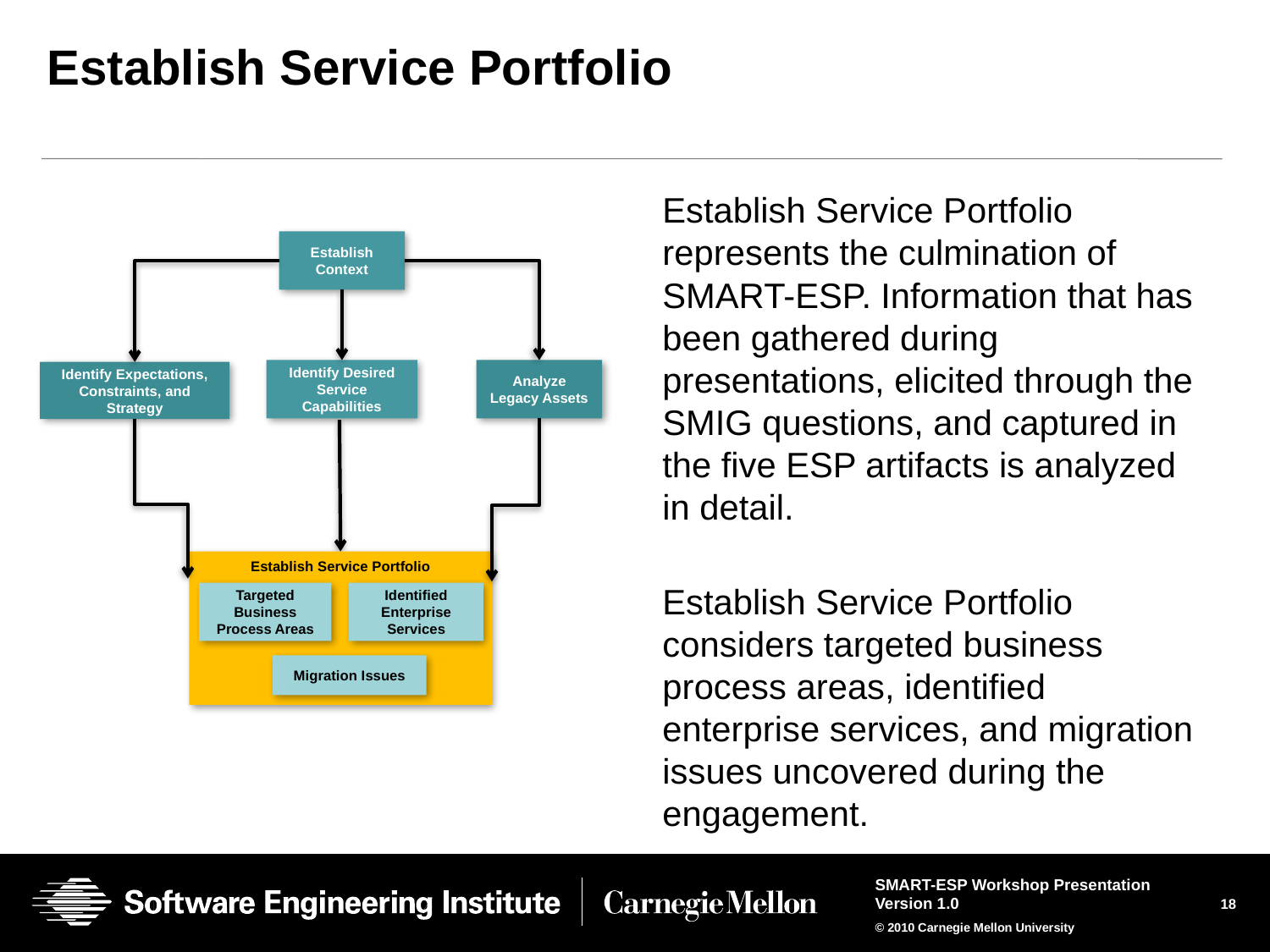

# Establish Service Portfolio
Establish Service Portfolio represents the culmination of SMART-ESP. Information that has been gathered during presentations, elicited through the SMIG questions, and captured in the five ESP artifacts is analyzed in detail.

Establish Service Portfolio considers targeted business process areas, identified enterprise services, and migration issues uncovered during the engagement.

Establish Context
Identify Desired Service Capabilities
Analyze Legacy Assets
Identify Expectations, Constraints, and Strategy
Establish Service Portfolio

Targeted Business Process Areas
Identified Enterprise Services
Migration Issues